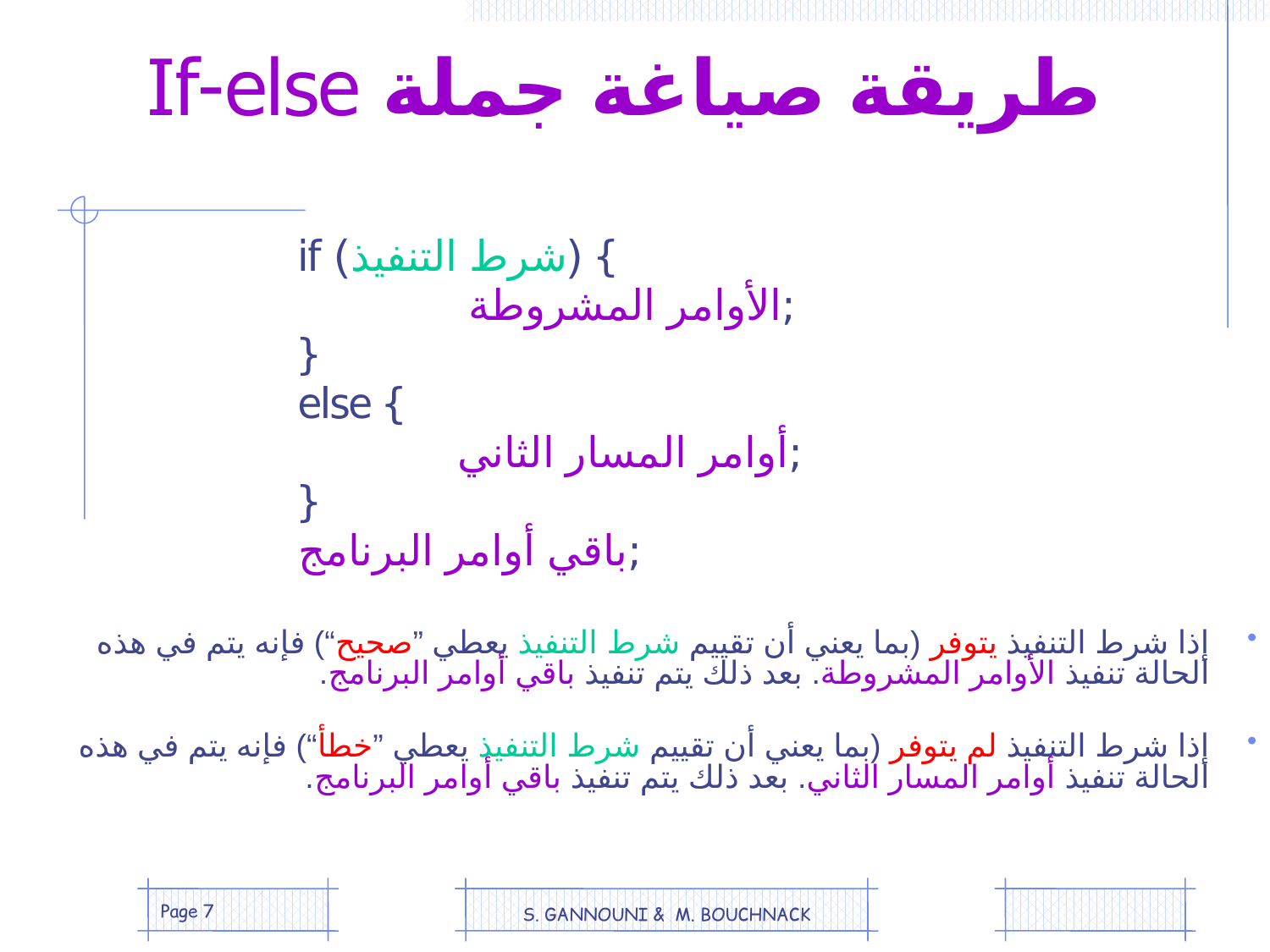

# طريقة صياغة جملة If-else

if (شرط التنفيذ) {
		 الأوامر المشروطة;
}
else {
		أوامر المسار الثاني;
}
باقي أوامر البرنامج;

إذا شرط التنفيذ يتوفر (بما يعني أن تقييم شرط التنفيذ يعطي ”صحيح“) فإنه يتم في هذه الحالة تنفيذ الأوامر المشروطة. بعد ذلك يتم تنفيذ باقي أوامر البرنامج.

إذا شرط التنفيذ لم يتوفر (بما يعني أن تقييم شرط التنفيذ يعطي ”خطأ“) فإنه يتم في هذه الحالة تنفيذ أوامر المسار الثاني. بعد ذلك يتم تنفيذ باقي أوامر البرنامج.
Page 7
S. GANNOUNI &  M. BOUCHNACK